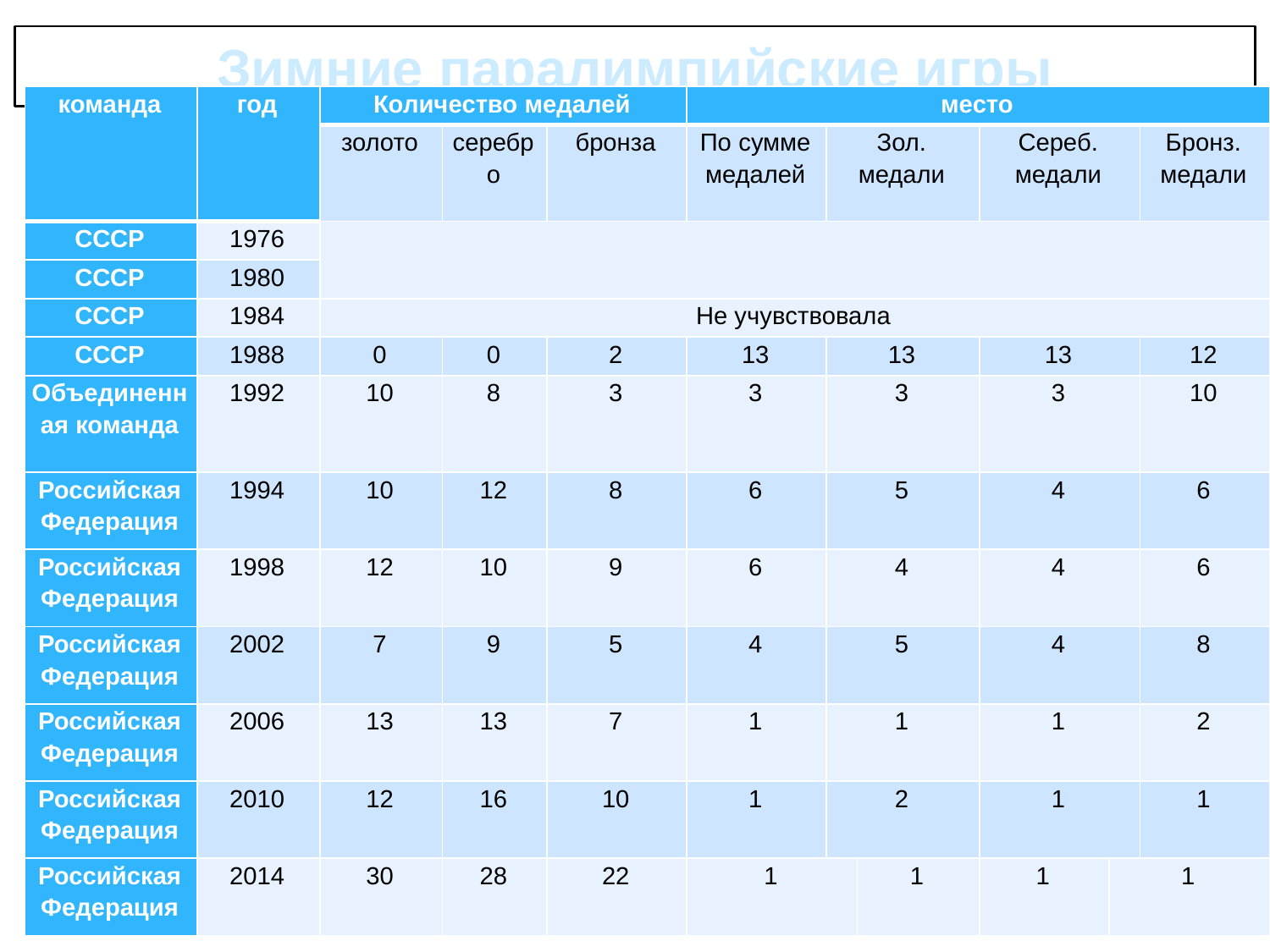

# Зимние паралимпийские игры
| команда | год | Количество медалей |  |  | место |  |  |  |  |  |
| --- | --- | --- | --- | --- | --- | --- | --- | --- | --- | --- |
|  |  | золото | серебро | бронза | По сумме медалей | Зол. медали |  | Сереб. медали |  | Бронз. медали |
| СССР | 1976 |  |  |  |  |  |  |  |  |  |
| СССР | 1980 |  |  |  |  |  |  |  |  |  |
| СССР | 1984 | Не учувствовала |  |  |  |  |  |  |  |  |
| СССР | 1988 | 0 | 0 | 2 | 13 | 13 |  | 13 |  | 12 |
| Объединенная команда | 1992 | 10 | 8 | 3 | 3 | 3 |  | 3 |  | 10 |
| Российская Федерация | 1994 | 10 | 12 | 8 | 6 | 5 |  | 4 |  | 6 |
| Российская Федерация | 1998 | 12 | 10 | 9 | 6 | 4 |  | 4 |  | 6 |
| Российская Федерация | 2002 | 7 | 9 | 5 | 4 | 5 |  | 4 |  | 8 |
| Российская Федерация | 2006 | 13 | 13 | 7 | 1 | 1 |  | 1 |  | 2 |
| Российская Федерация | 2010 | 12 | 16 | 10 | 1 | 2 |  | 1 |  | 1 |
| Российская Федерация | 2014 | 30 | 28 | 22 | 1 |  | 1 | 1 | 1 |  |